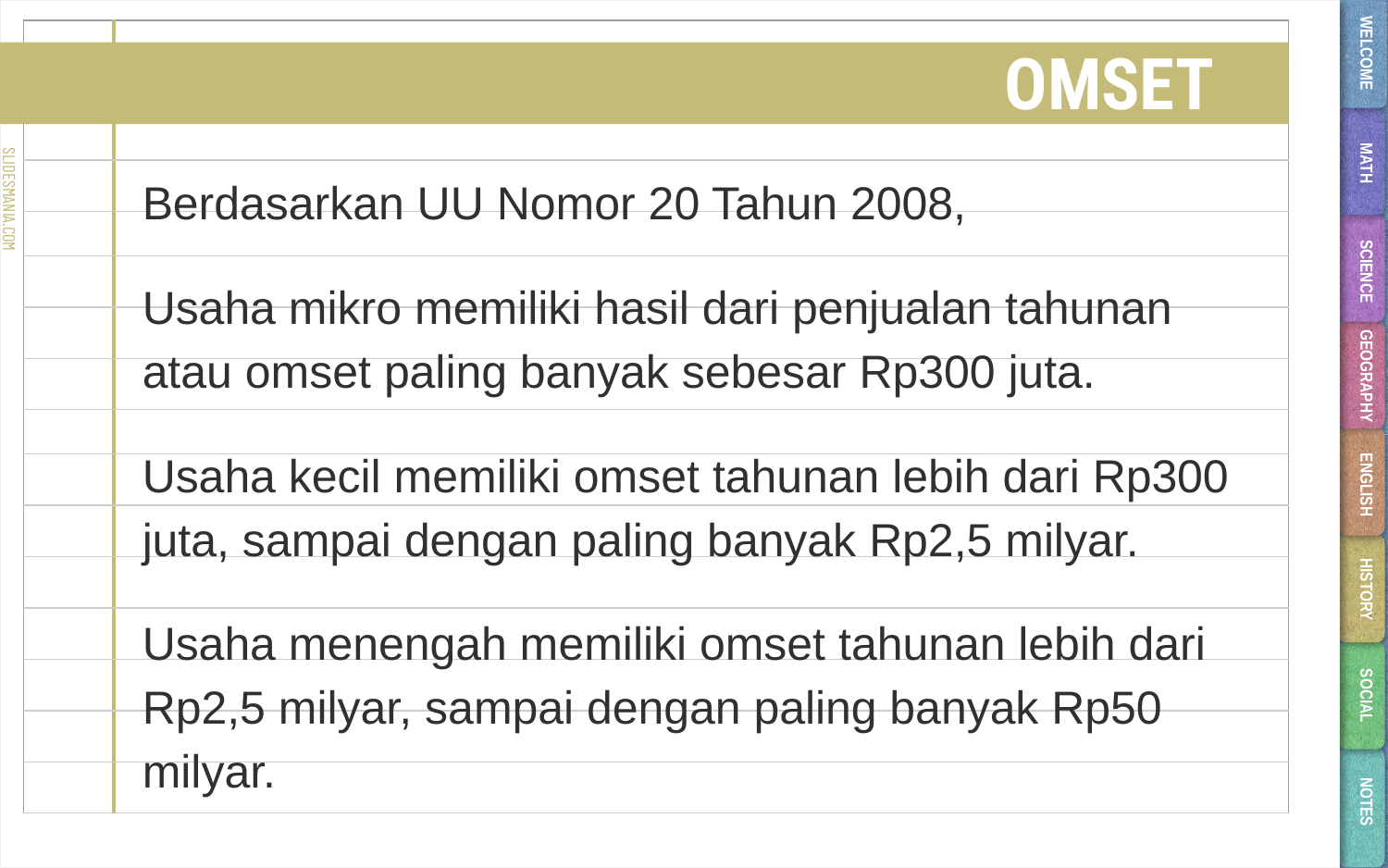

WELCOME
# OMSET
MATH
Berdasarkan UU Nomor 20 Tahun 2008,
Usaha mikro memiliki hasil dari penjualan tahunan atau omset paling banyak sebesar Rp300 juta.
Usaha kecil memiliki omset tahunan lebih dari Rp300 juta, sampai dengan paling banyak Rp2,5 milyar.
Usaha menengah memiliki omset tahunan lebih dari Rp2,5 milyar, sampai dengan paling banyak Rp50 milyar.
SCIENCE
GEOGRAPHY
ENGLISH
HISTORY
SOCIAL
NOTES